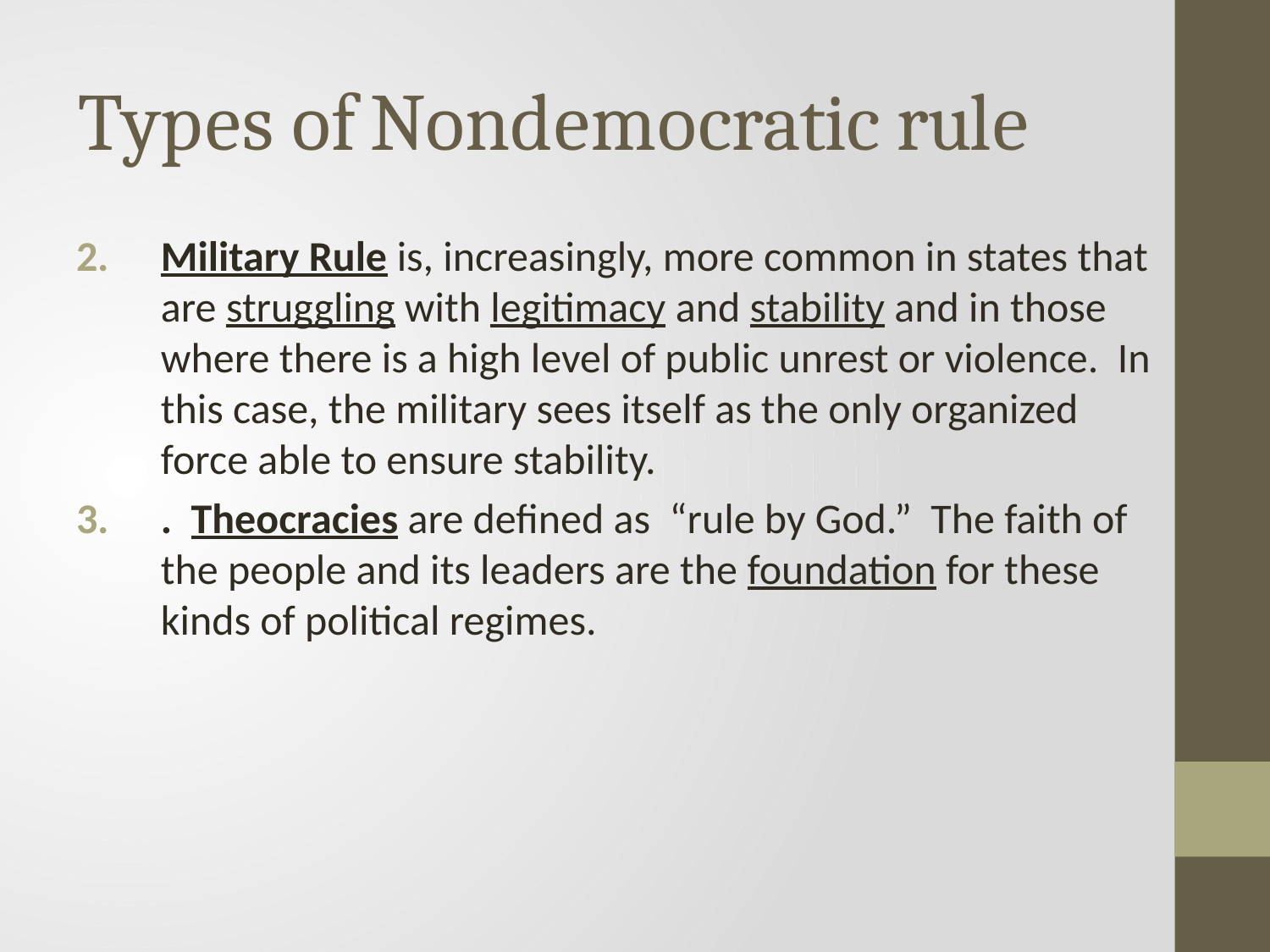

# Types of Nondemocratic rule
Military Rule is, increasingly, more common in states that are struggling with legitimacy and stability and in those where there is a high level of public unrest or violence.  In this case, the military sees itself as the only organized force able to ensure stability.
.  Theocracies are defined as  “rule by God.”  The faith of the people and its leaders are the foundation for these kinds of political regimes.